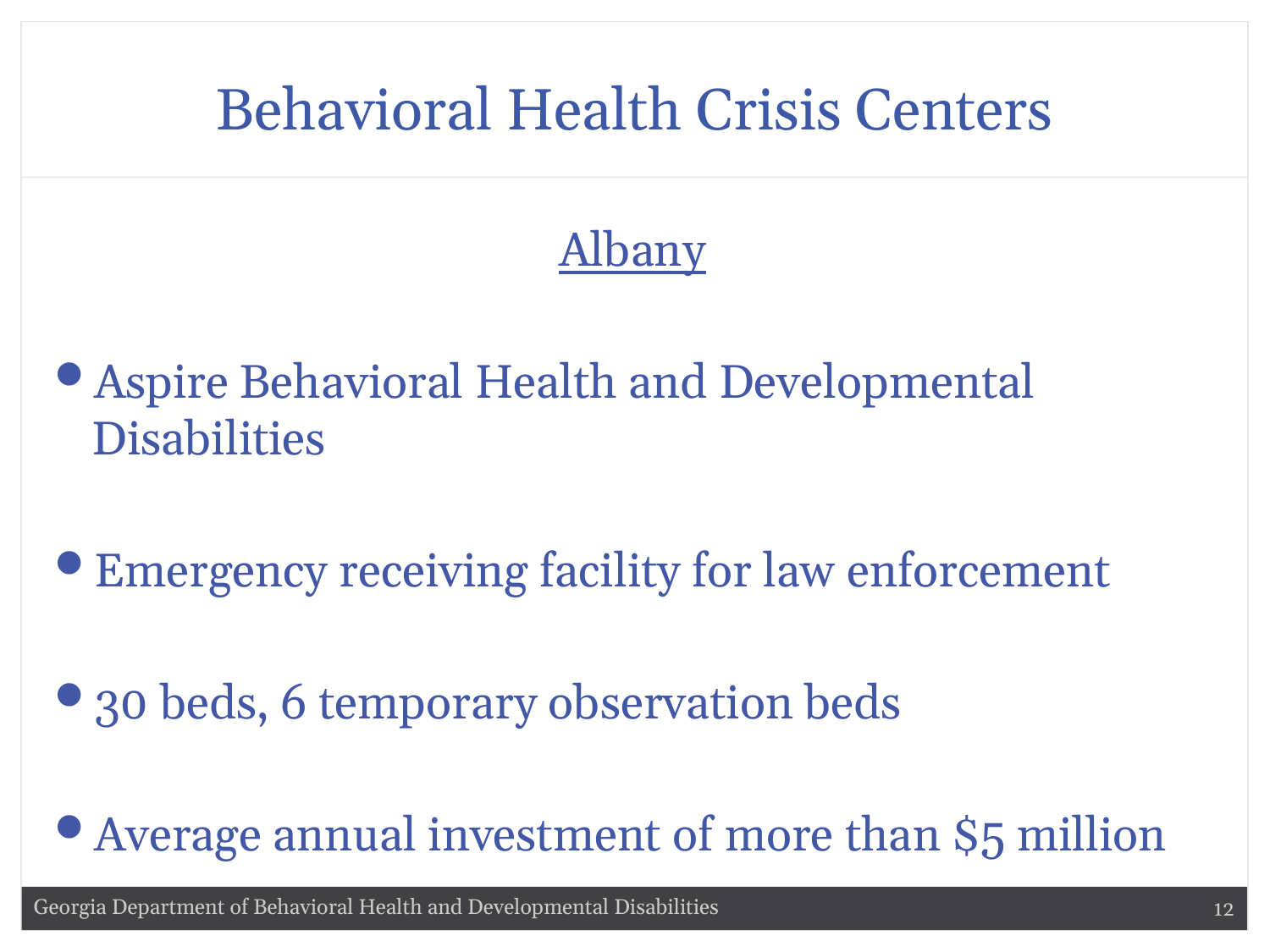

# Behavioral Health Crisis Centers
Albany

Aspire Behavioral Health and Developmental Disabilities

Emergency receiving facility for law enforcement

30 beds, 6 temporary observation beds

Average annual investment of more than $5 million